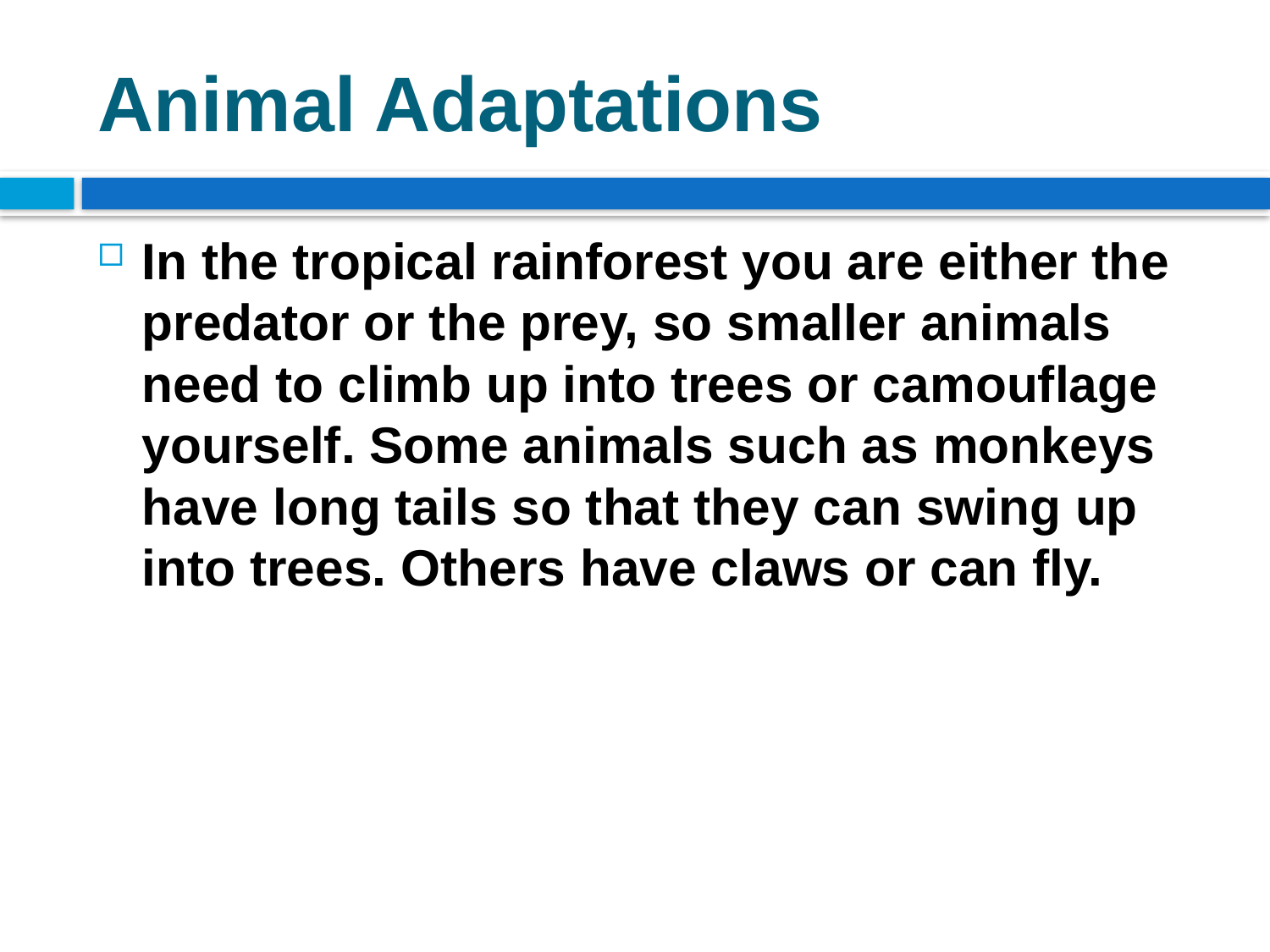

# Animal Adaptations
In the tropical rainforest you are either the predator or the prey, so smaller animals need to climb up into trees or camouflage yourself. Some animals such as monkeys have long tails so that they can swing up into trees. Others have claws or can fly.